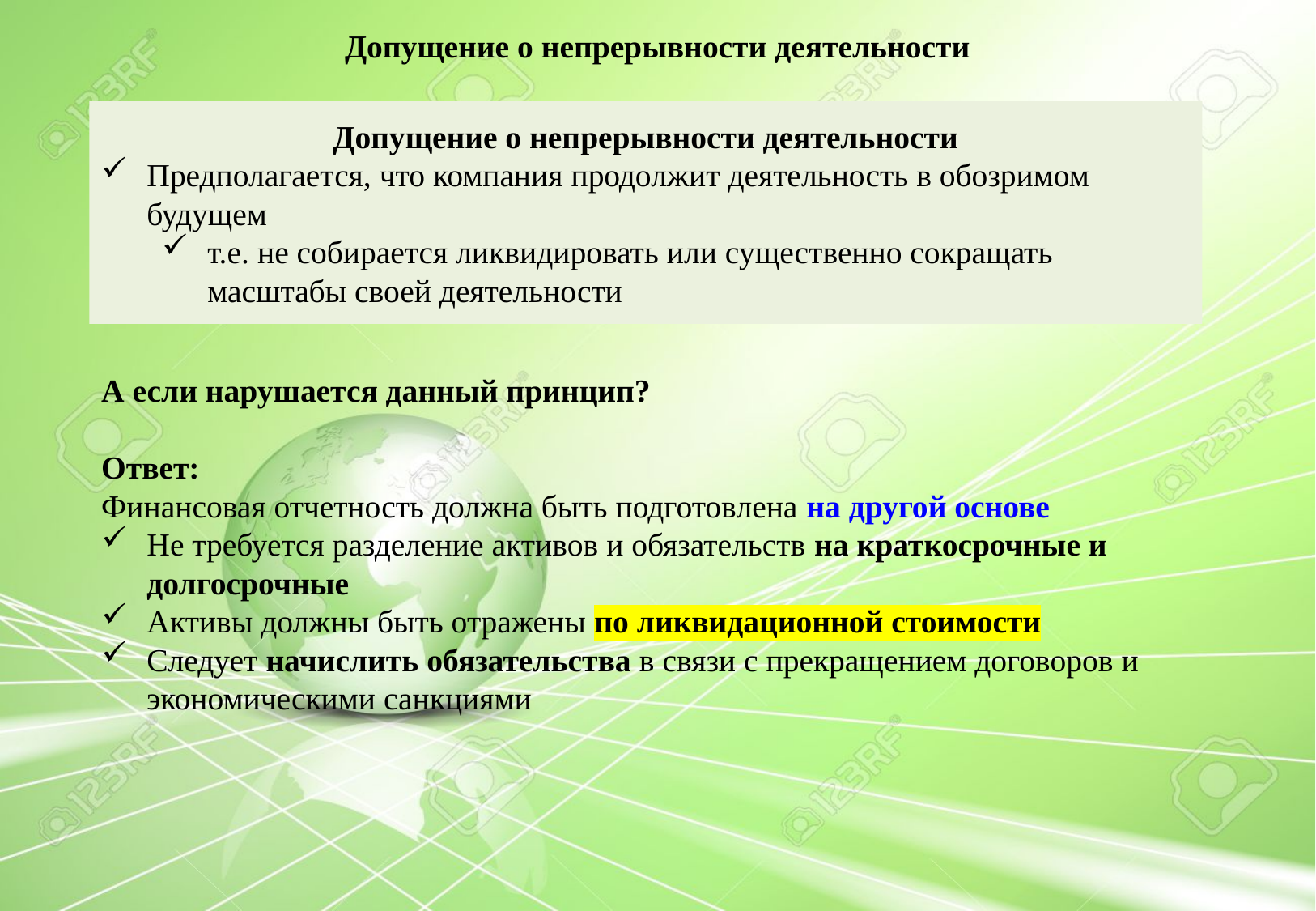

Допущение о непрерывности деятельности
Допущение о непрерывности деятельности
Предполагается, что компания продолжит деятельность в обозримом будущем
т.е. не собирается ликвидировать или существенно сокращать масштабы своей деятельности
А если нарушается данный принцип?

Ответ:
Финансовая отчетность должна быть подготовлена на другой основе
Не требуется разделение активов и обязательств на краткосрочные и долгосрочные
Активы должны быть отражены по ликвидационной стоимости
Следует начислить обязательства в связи с прекращением договоров и экономическими санкциями